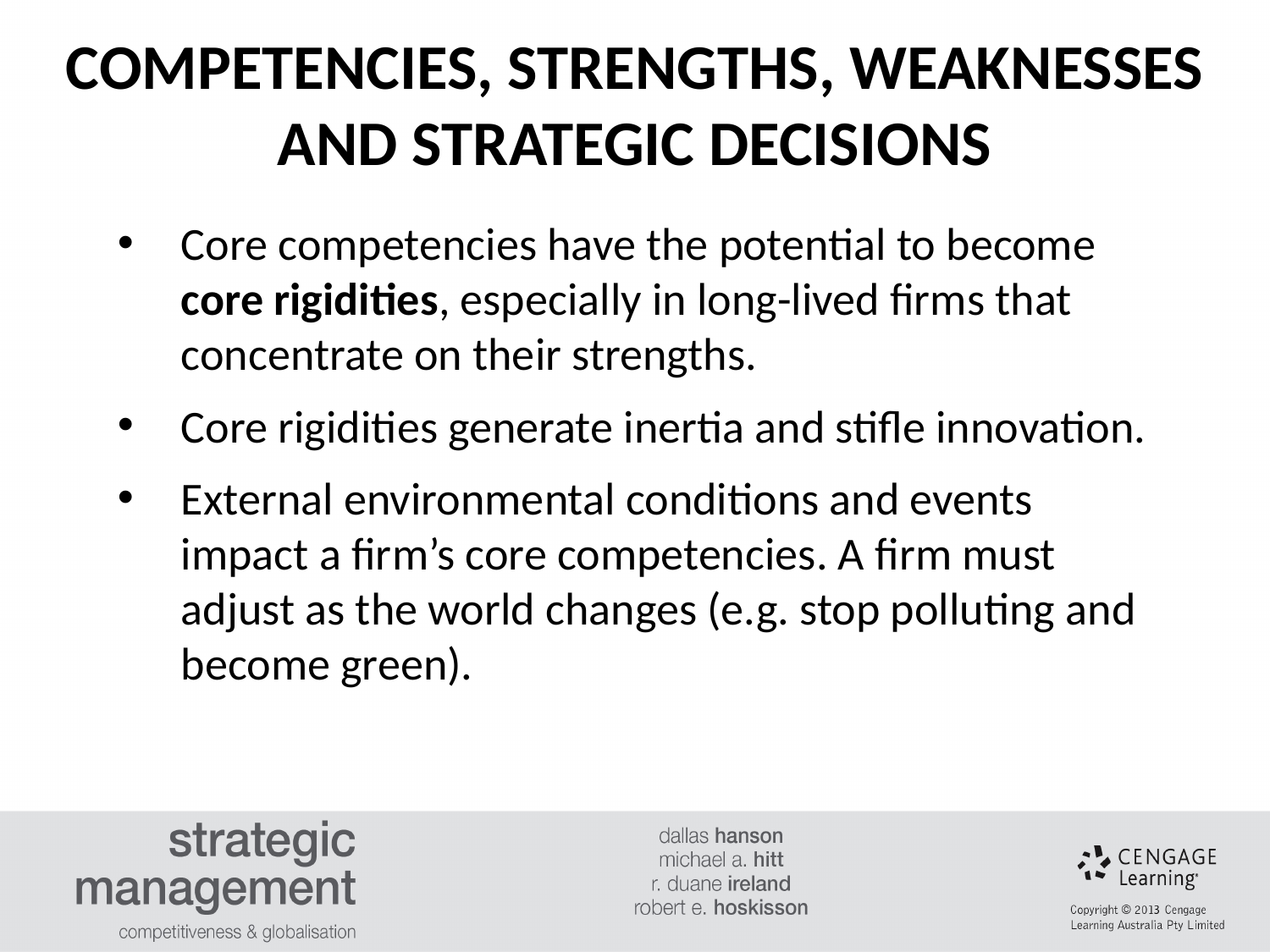

COMPETENCIES, STRENGTHS, WEAKNESSES AND STRATEGIC DECISIONS
Core competencies have the potential to become core rigidities, especially in long-lived firms that concentrate on their strengths.
Core rigidities generate inertia and stifle innovation.
External environmental conditions and events impact a firm’s core competencies. A firm must adjust as the world changes (e.g. stop polluting and become green).